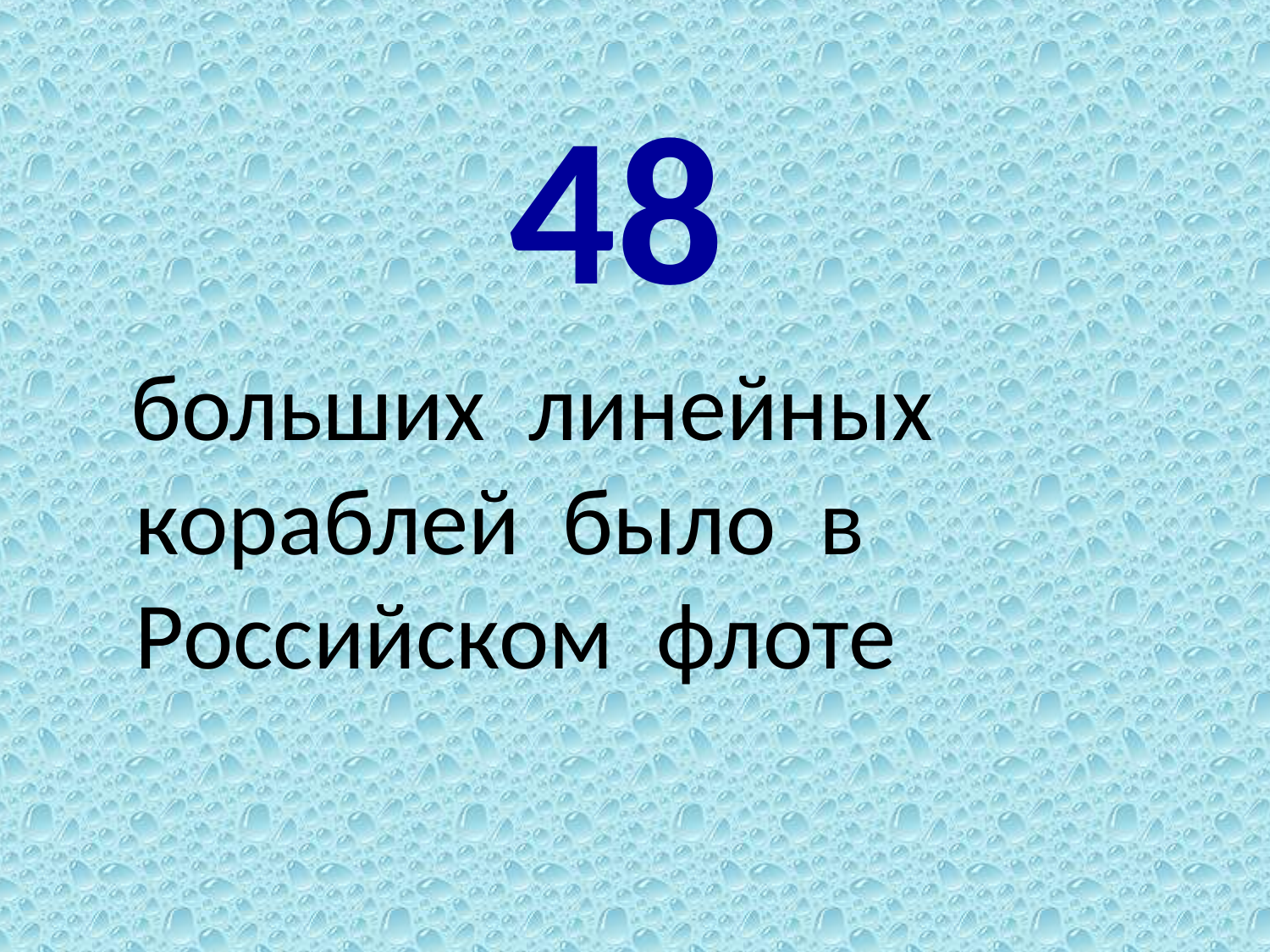

48
  больших  линейных кораблей  было  в Российском  флоте